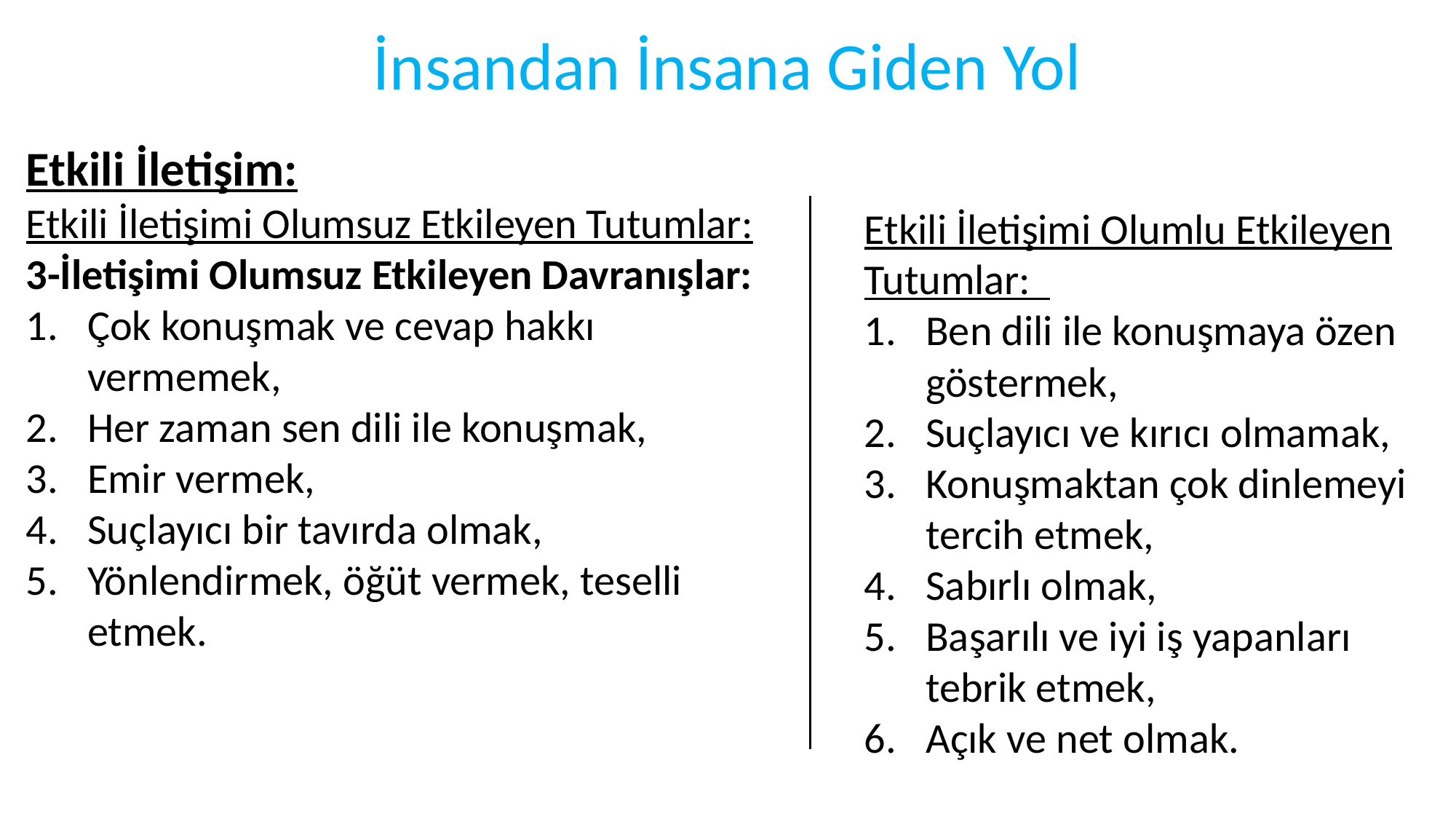

# İnsandan İnsana Giden Yol
Etkili İletişim:
Etkili İletişimi Olumsuz Etkileyen Tutumlar:
3-İletişimi Olumsuz Etkileyen Davranışlar:
Çok konuşmak ve cevap hakkı vermemek,
Her zaman sen dili ile konuşmak,
Emir vermek,
Suçlayıcı bir tavırda olmak,
Yönlendirmek, öğüt vermek, teselli etmek.
Etkili İletişimi Olumlu Etkileyen Tutumlar:
Ben dili ile konuşmaya özen göstermek,
Suçlayıcı ve kırıcı olmamak,
Konuşmaktan çok dinlemeyi tercih etmek,
Sabırlı olmak,
Başarılı ve iyi iş yapanları tebrik etmek,
Açık ve net olmak.